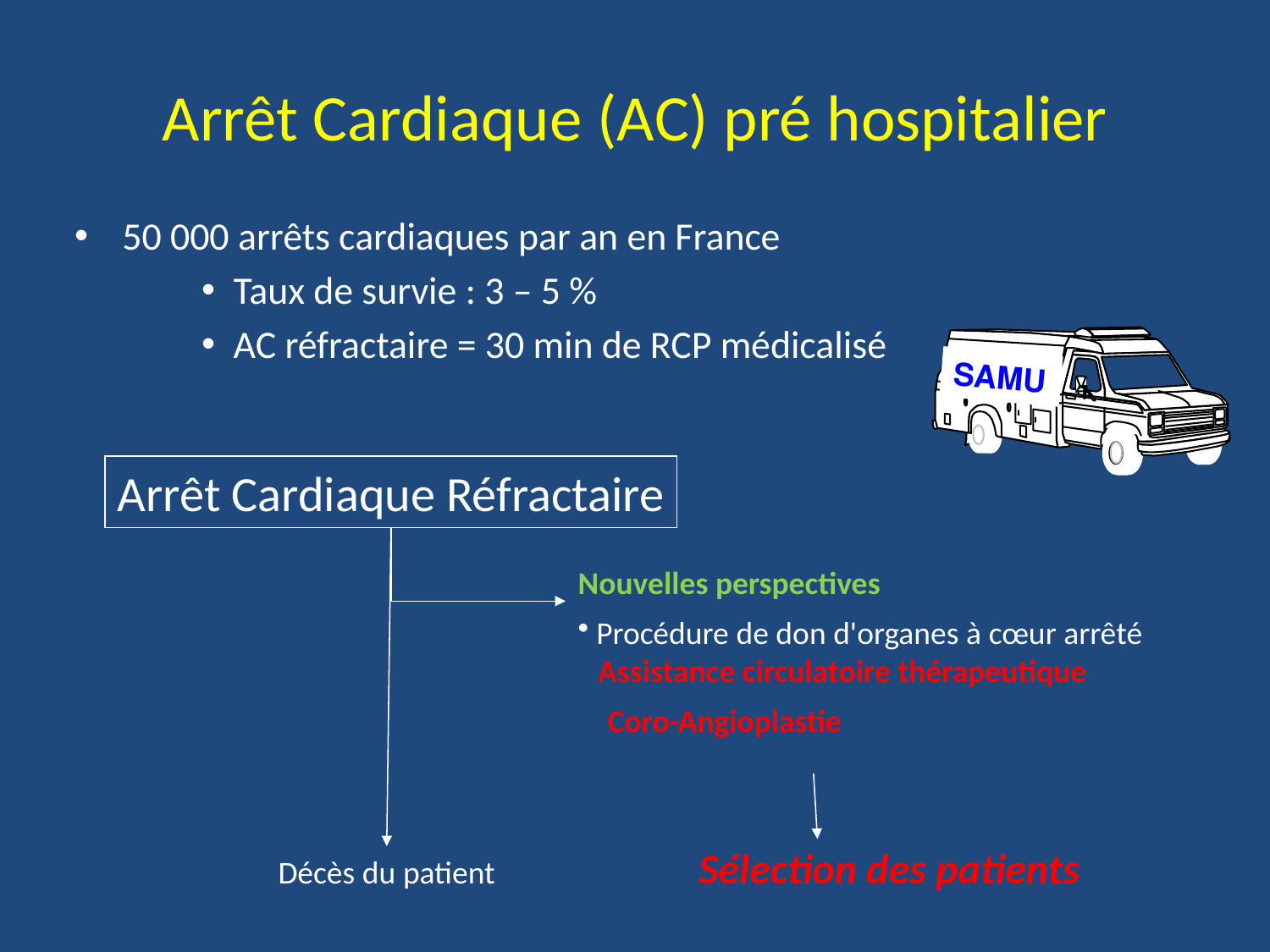

# Arrêt Cardiaque (AC) pré hospitalier
50 000 arrêts cardiaques par an en France
Taux de survie : 3 – 5 %
AC réfractaire = 30 min de RCP médicalisé

SAMU
Arrêt Cardiaque Réfractaire
Nouvelles perspectives :
 Procédure de don d'organes à cœur arrêté
Assistance circulatoire thérapeutique
Coro-Angioplastie
Sélection des patients
Décès du patient